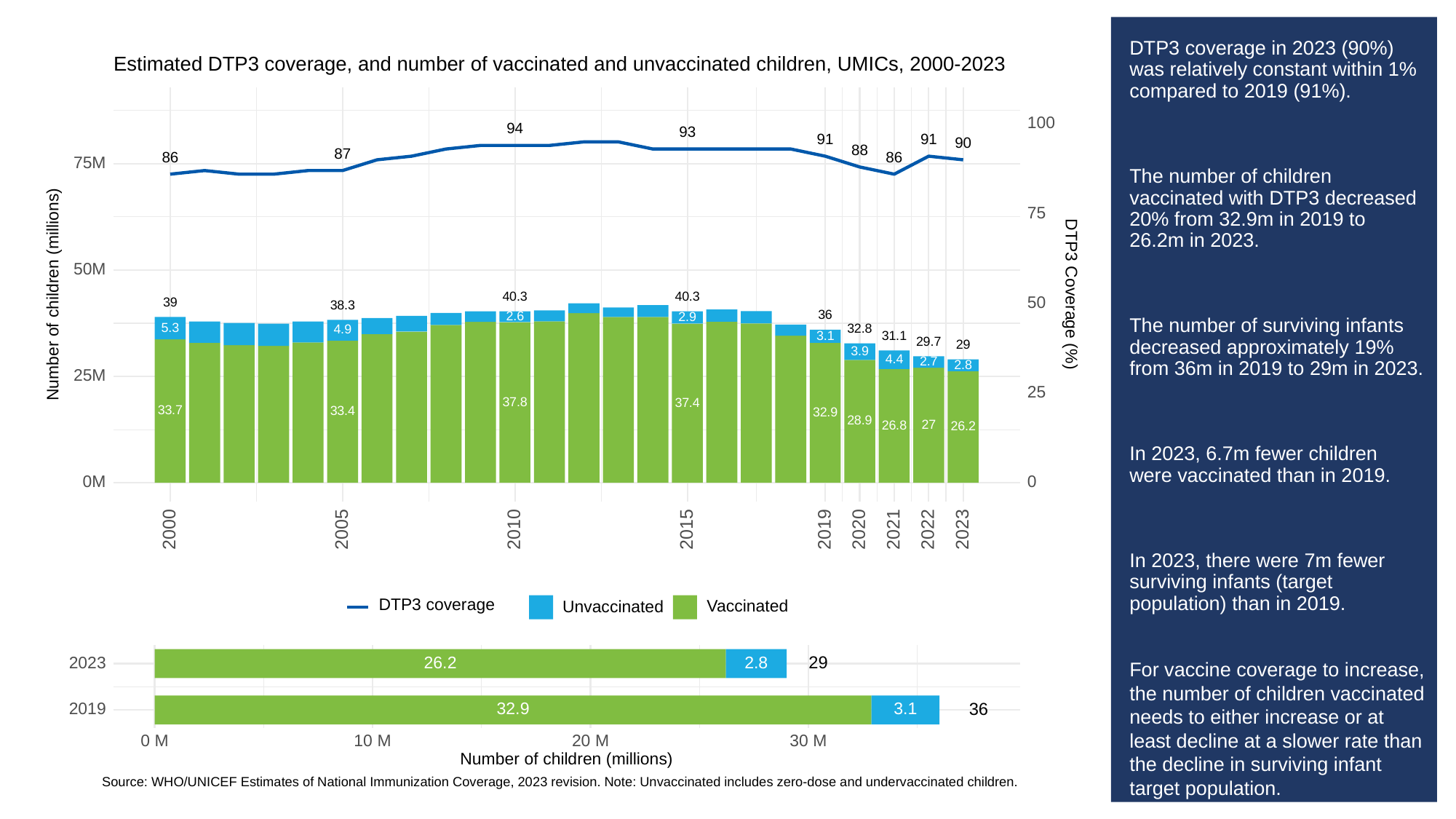

# DTP3 coverage in 2023 (90%) was relatively constant within 1% compared to 2019 (91%).

The number of children vaccinated with DTP3 decreased 20% from 32.9m in 2019 to 26.2m in 2023.

The number of surviving infants decreased approximately 19% from 36m in 2019 to 29m in 2023.

In 2023, 6.7m fewer children were vaccinated than in 2019.

In 2023, there were 7m fewer surviving infants (target population) than in 2019.

For vaccine coverage to increase, the number of children vaccinated needs to either increase or at least decline at a slower rate than the decline in surviving infant target population.

Estimated DTP3 coverage, and number of vaccinated and unvaccinated children, UMICs, 2000-2023

100
94
93
91
91
90

88
87
86
86
75M

75

50M

Number of children (millions)
DTP3 Coverage (%)
40.3
40.3
50
39
38.3

36

2.6
2.9

5.3

32.8

4.9

3.1
31.1

29.7

29

3.9

4.4

2.7

2.8

25M

25
37.8
37.4
33.7
33.4
32.9
28.9
27
26.8
26.2

0M
0

2023
2000
2005
2010
2015
2019
2020
2021
2022

DTP3 coverage
Unvaccinated
Vaccinated

29
26.2
2.8
2023

36
32.9
3.1
2019

30 M
0 M
10 M
20 M
Number of children (millions)
Source: WHO/UNICEF Estimates of National Immunization Coverage, 2023 revision. Note: Unvaccinated includes zero-dose and undervaccinated children.